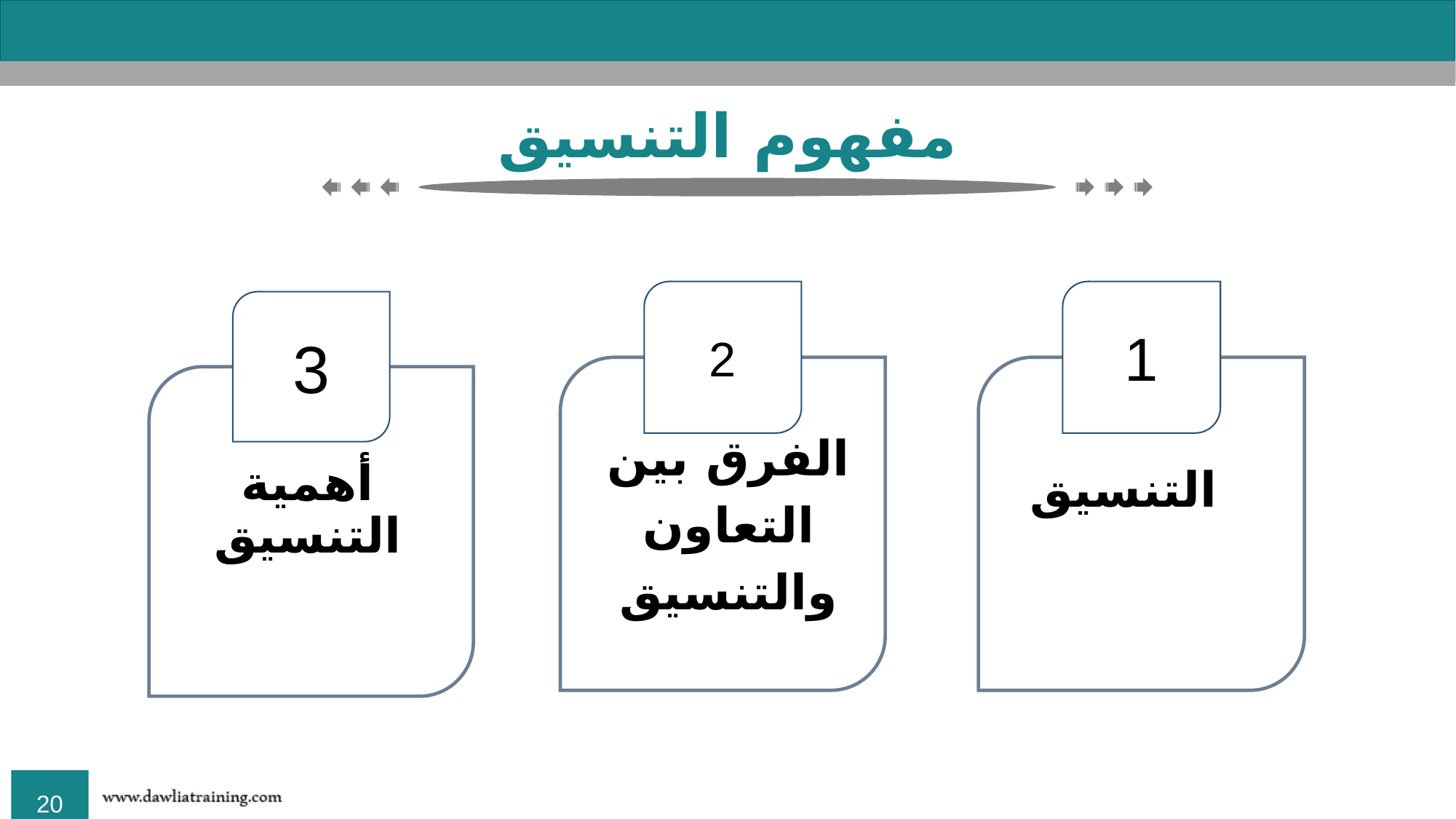

مفهوم التنسيق

2

الفرق بين التعاون والتنسيق
1

التنسيق
3

أهمية التنسيق